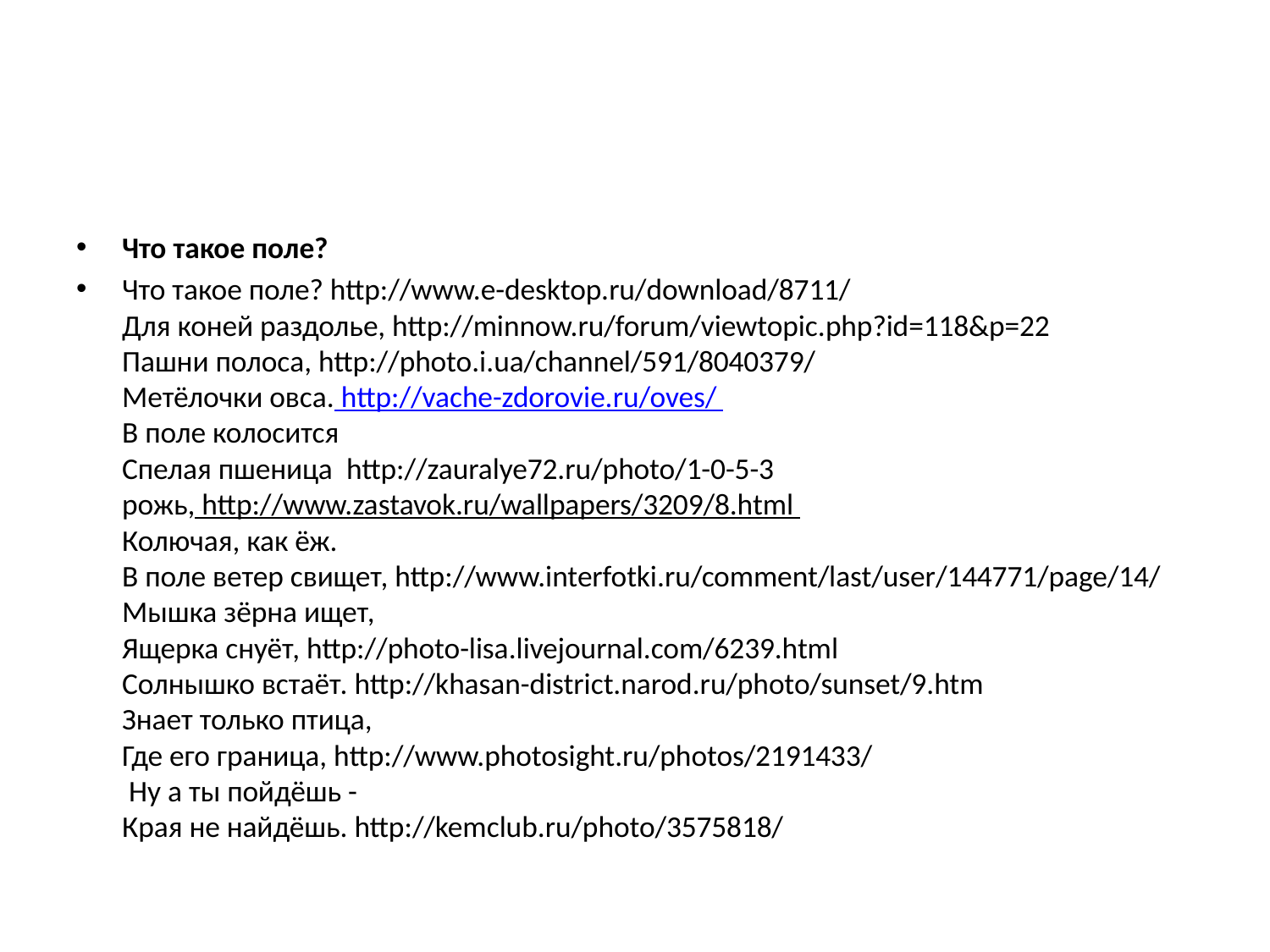

#
Что такое поле?
Что такое поле? http://www.e-desktop.ru/download/8711/
Для коней раздолье, http://minnow.ru/forum/viewtopic.php?id=118&p=22
Пашни полоса, http://photo.i.ua/channel/591/8040379/
Метёлочки овса. http://vache-zdorovie.ru/oves/
В поле колосится
Спелая пшеница  http://zauralye72.ru/photo/1-0-5-3
рожь, http://www.zastavok.ru/wallpapers/3209/8.html
Колючая, как ёж.
В поле ветер свищет, http://www.interfotki.ru/comment/last/user/144771/page/14/
Мышка зёрна ищет,
Ящерка снуёт, http://photo-lisa.livejournal.com/6239.html
Солнышко встаёт. http://khasan-district.narod.ru/photo/sunset/9.htm
Знает только птица,
Где его граница, http://www.photosight.ru/photos/2191433/
 Ну а ты пойдёшь -
Края не найдёшь. http://kemclub.ru/photo/3575818/